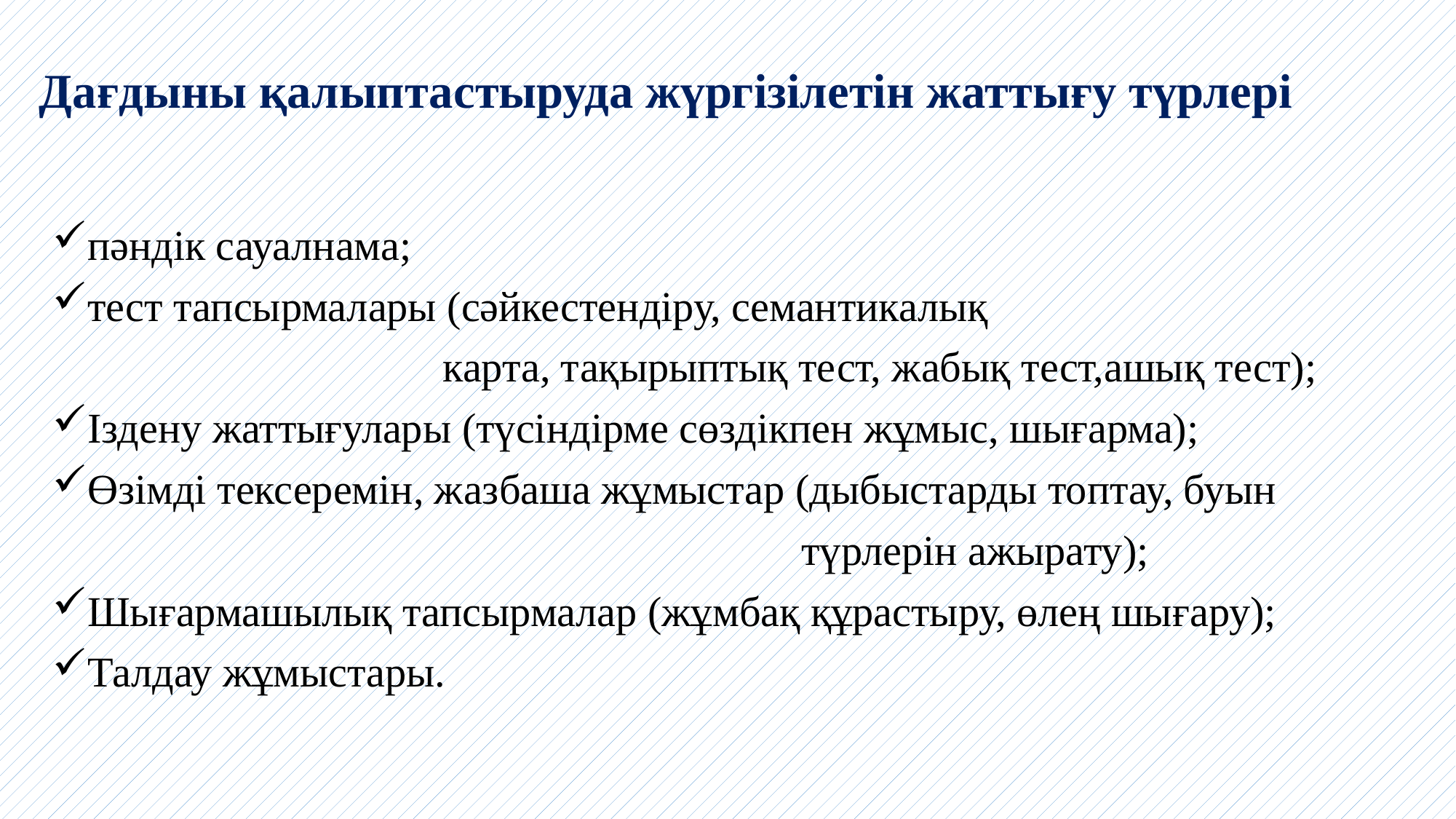

# Дағдыны қалыптастыруда жүргізілетін жаттығу түрлері
пәндік сауалнама;
тест тапсырмалары (сәйкестендіру, семантикалық
                                     карта, тақырыптық тест, жабық тест,ашық тест);
Іздену жаттығулары (түсіндірме сөздікпен жұмыс, шығарма);
Өзімді тексеремін, жазбаша жұмыстар (дыбыстарды топтау, буын
                                                                       түрлерін ажырату);
Шығармашылық тапсырмалар (жұмбақ құрастыру, өлең шығару);
Талдау жұмыстары.